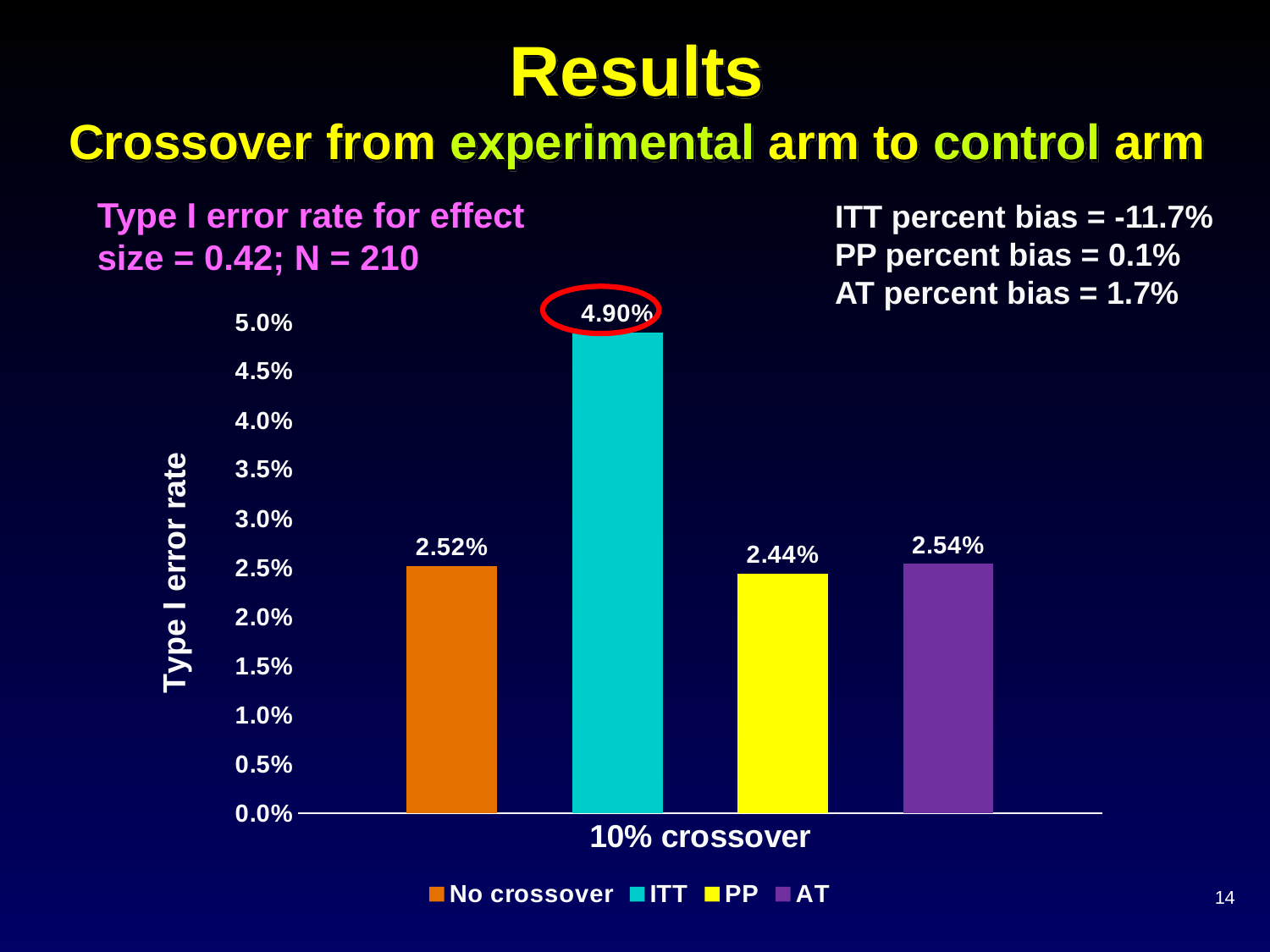

# Results Crossover from experimental arm to control arm
Type I error rate for effect size = 0.42; N = 210

ITT percent bias = -11.7%
PP percent bias = 0.1%
AT percent bias = 1.7%

### Chart

| Category | No crossover | ITT | PP | AT |
|---|---|---|---|---|
| 10% crossover | 0.0252 | 0.049 | 0.0244 | 0.0254 |
14